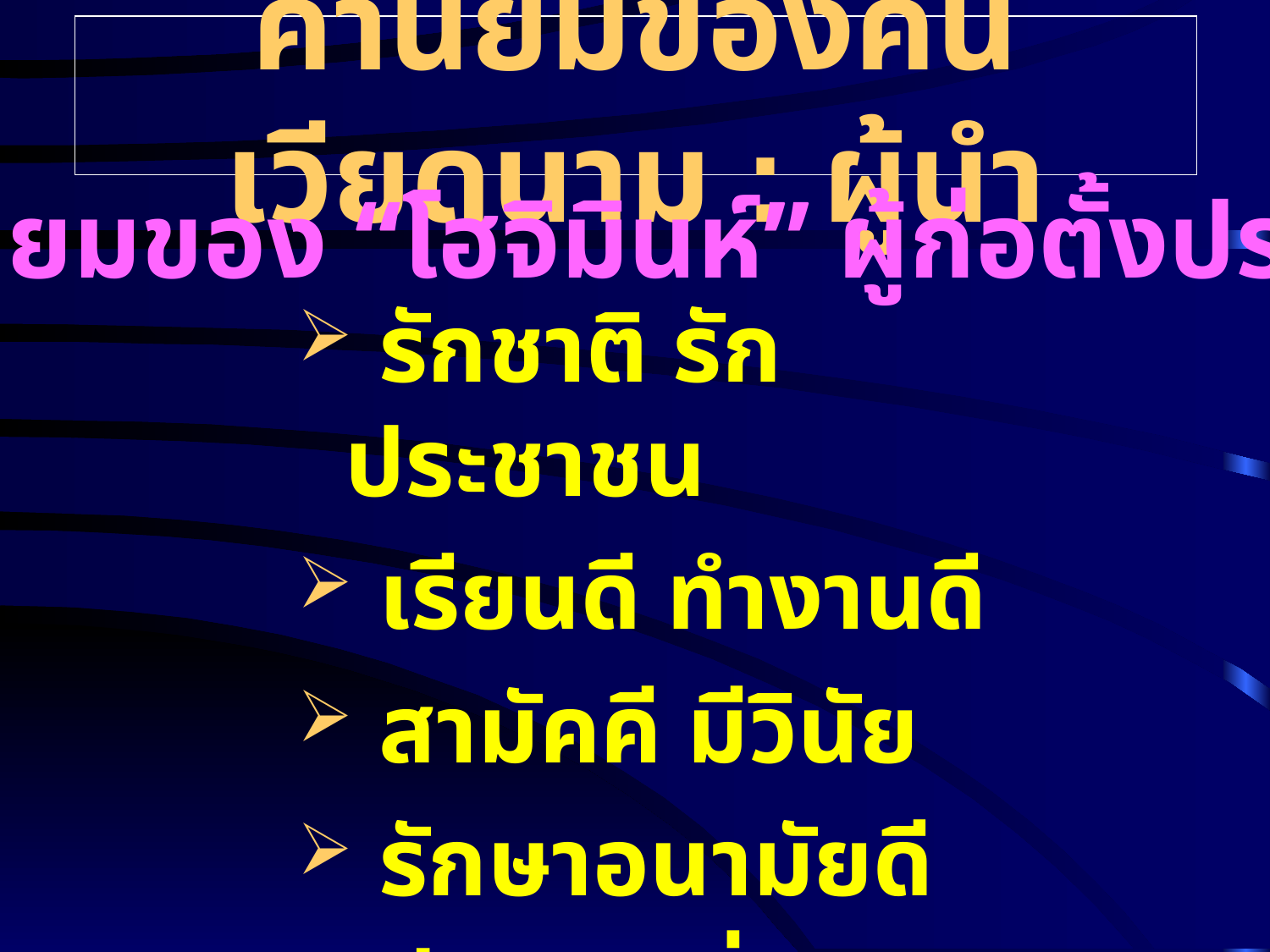

# ค่านิยมของคนเวียดนาม : ผู้นำ
หลักนิยมของ “โฮจิมินห์” ผู้ก่อตั้งประเทศ
 รักชาติ รักประชาชน
 เรียนดี ทำงานดี
 สามัคคี มีวินัย
 รักษาอนามัยดี
 ถ่อมตัว ซื่อสัตย์ กล้าหาญ